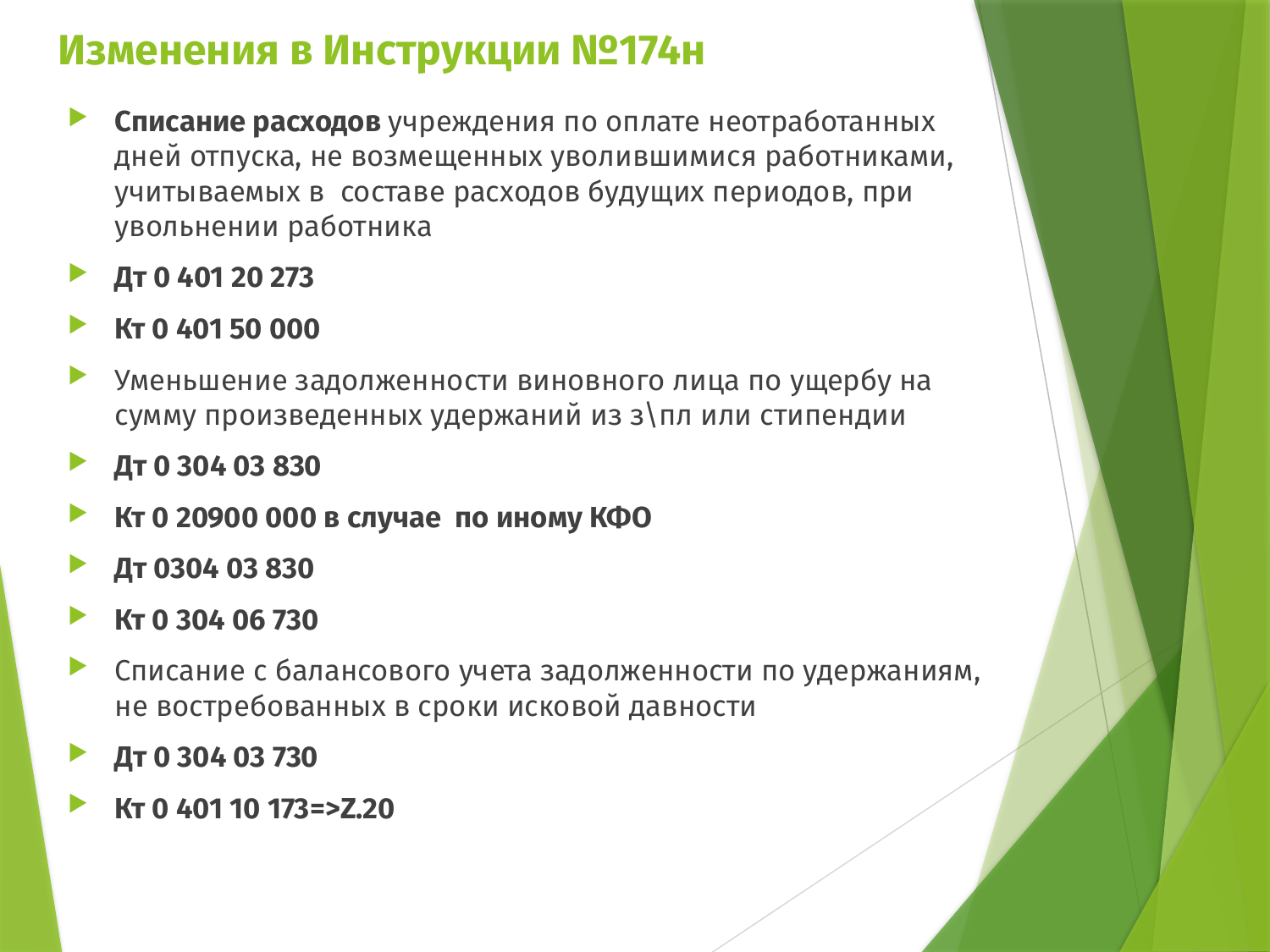

# Изменения в Инструкции №174н
Списание расходов учреждения по оплате неотработанных дней отпуска, не возмещенных уволившимися работниками, учитываемых в  составе расходов будущих периодов, при увольнении работника
Дт 0 401 20 273
Кт 0 401 50 000
Уменьшение задолженности виновного лица по ущербу на сумму произведенных удержаний из з\пл или стипендии
Дт 0 304 03 830
Кт 0 20900 000 в случае  по иному КФО
Дт 0304 03 830
Кт 0 304 06 730
Списание с балансового учета задолженности по удержаниям, не востребованных в сроки исковой давности
Дт 0 304 03 730
Кт 0 401 10 173=>Z.20